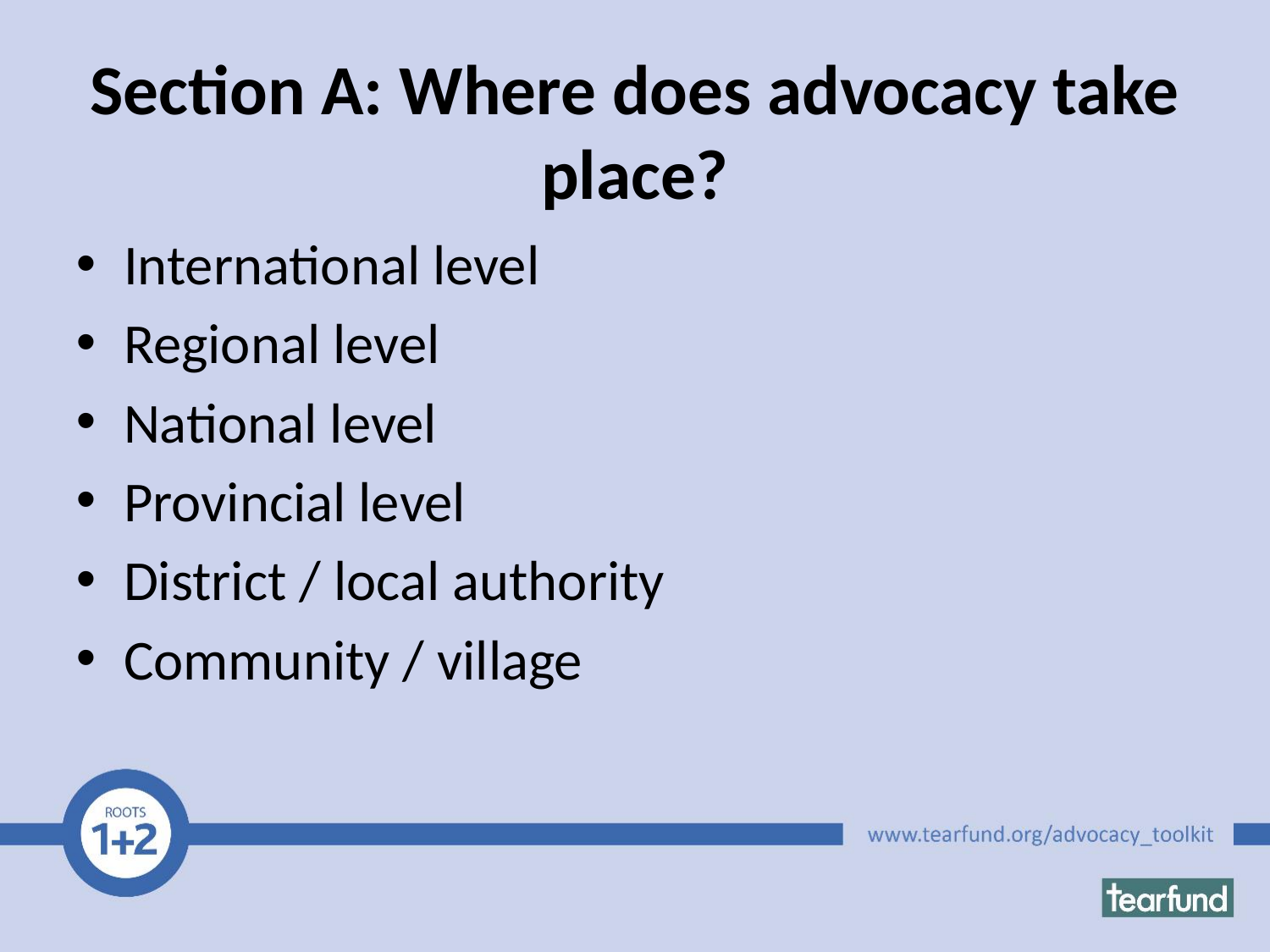

# Section A: Where does advocacy take place?
International level
Regional level
National level
Provincial level
District / local authority
Community / village